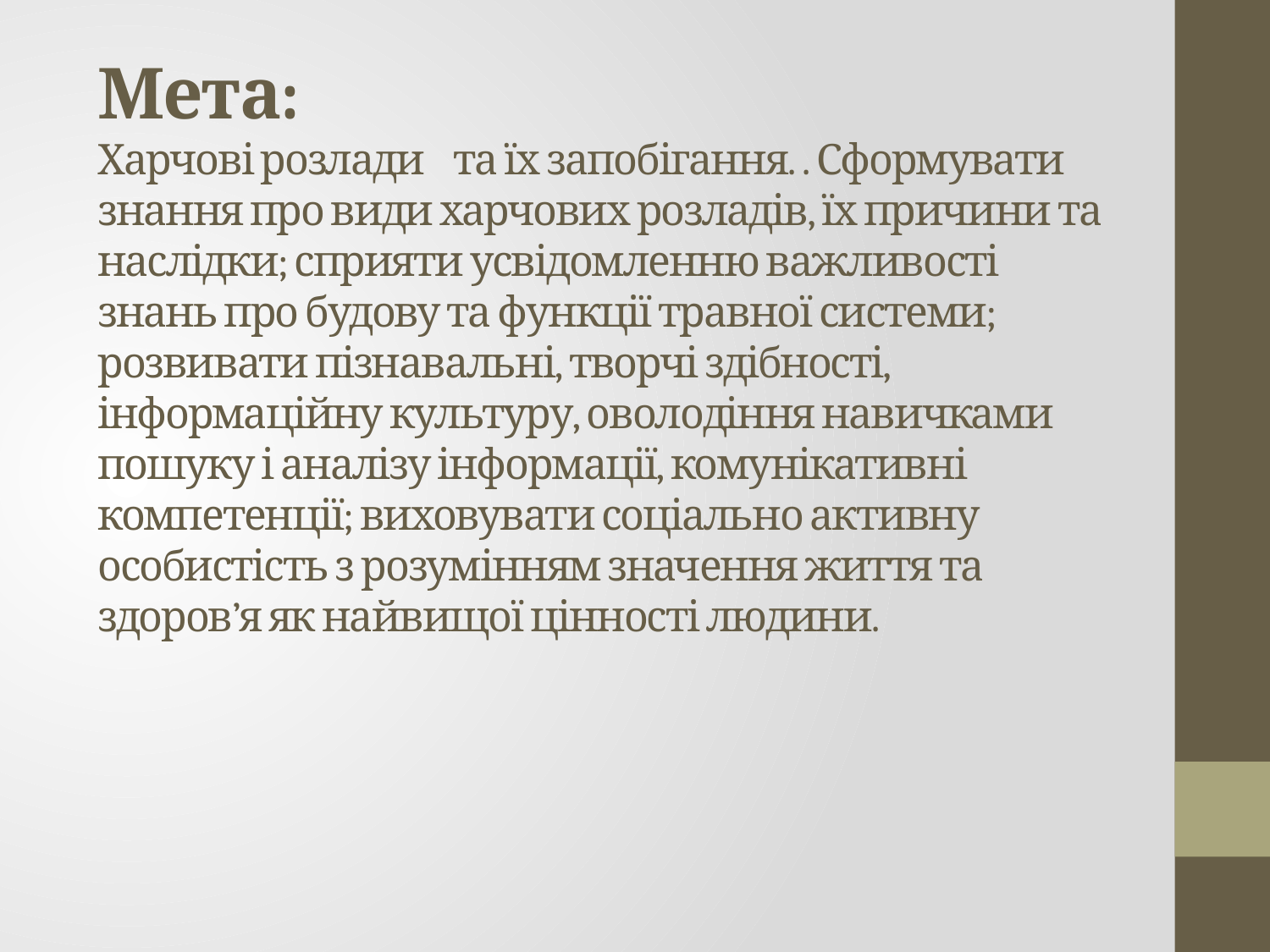

# Мета: Харчові розлади    та їх запобігання. . Сформувати знання про види харчових розладів, їх причини та наслідки; сприяти усвідомленню важливості знань про будову та функції травної системи; розвивати пізнавальні, творчі здібності, інформаційну культуру, оволодіння навичками пошуку і аналізу інформації, комунікативні компетенції; виховувати соціально активну особистість з розумінням значення життя та здоров’я як найвищої цінності людини.